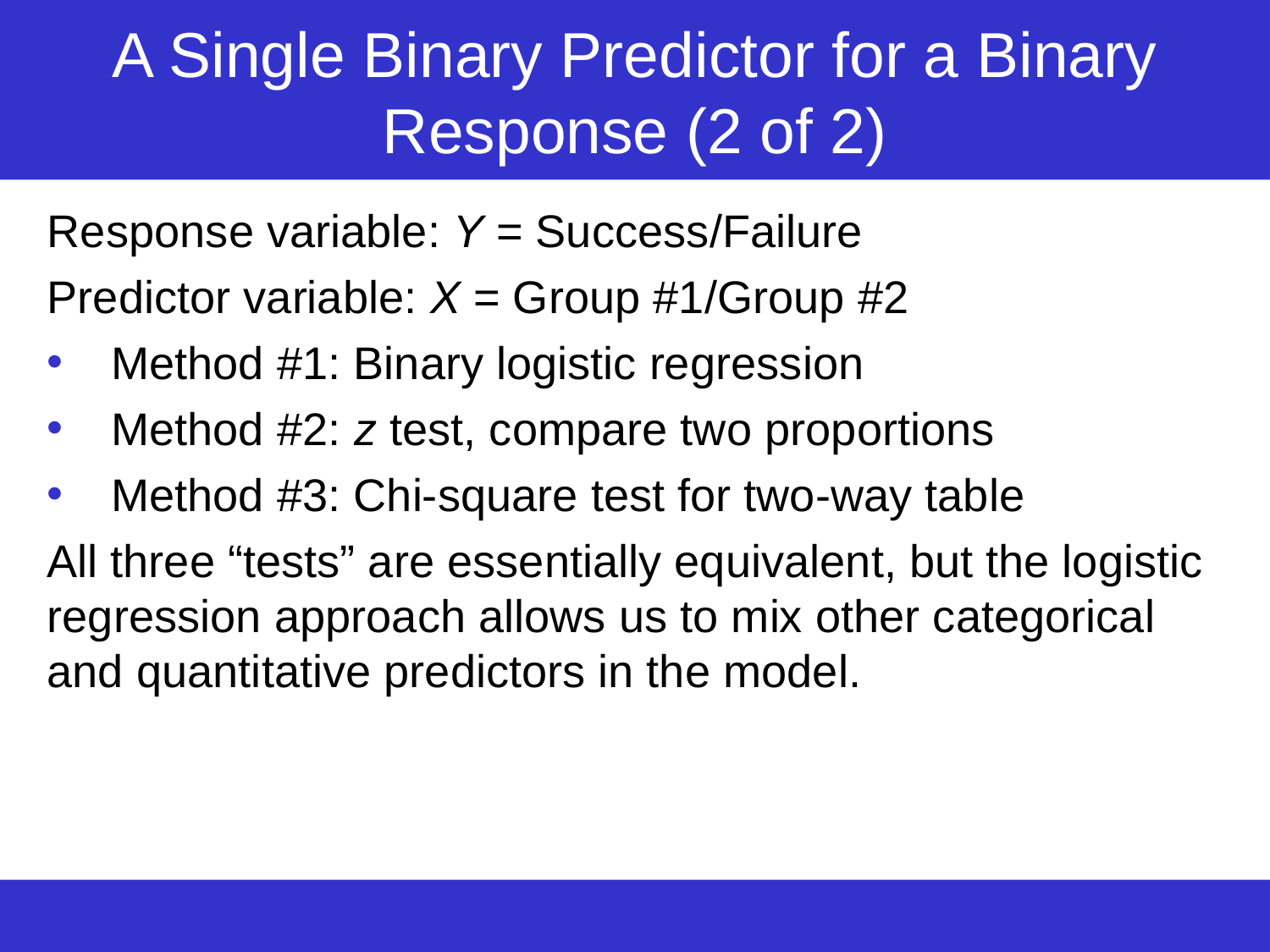

# A Single Binary Predictor for a Binary Response (2 of 2)
Response variable: Y = Success/Failure
Predictor variable: X = Group #1/Group #2
Method #1: Binary logistic regression
Method #2: z test, compare two proportions
Method #3: Chi-square test for two-way table
All three “tests” are essentially equivalent, but the logistic regression approach allows us to mix other categorical and quantitative predictors in the model.